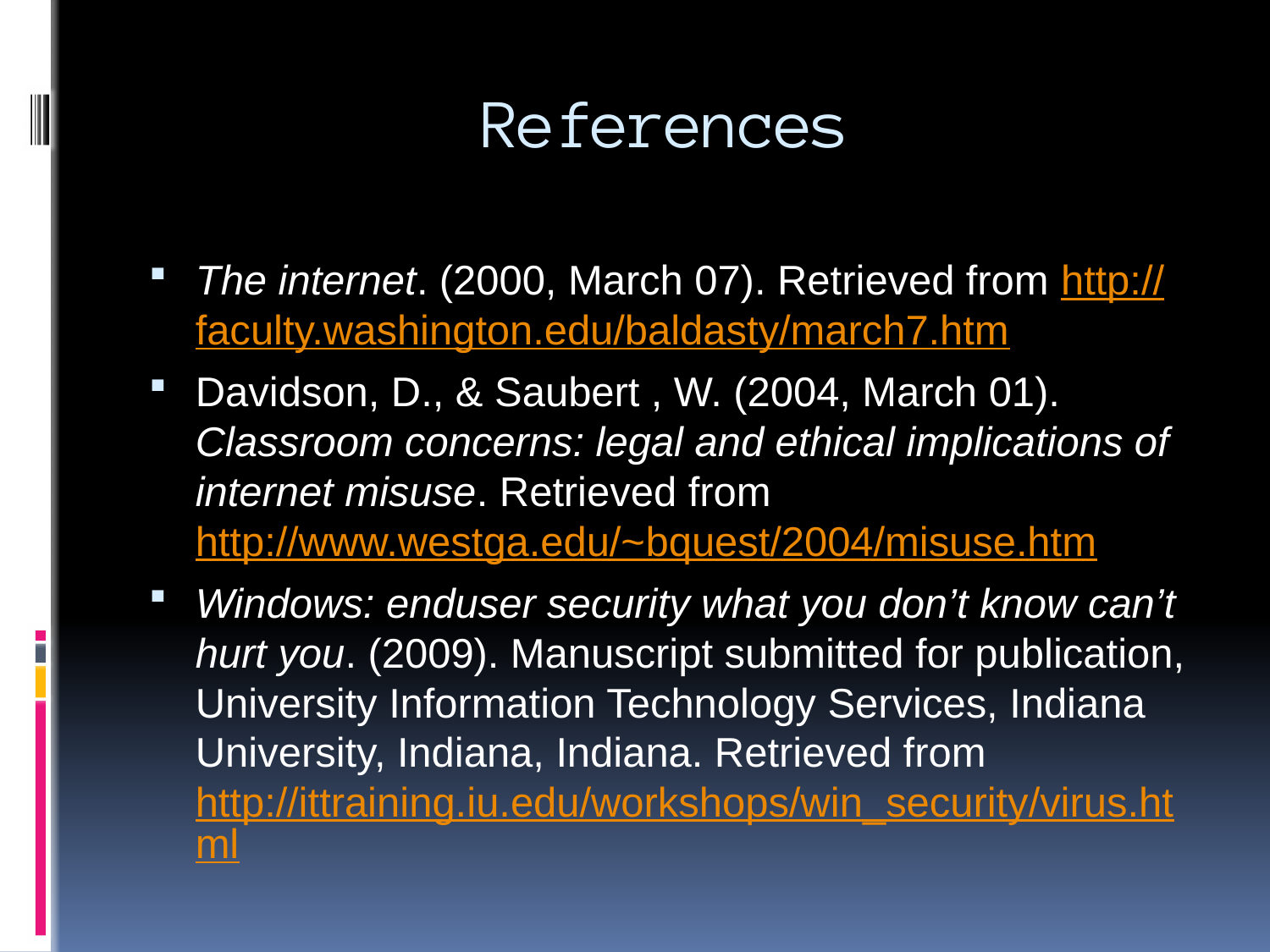

# References
The internet. (2000, March 07). Retrieved from http://faculty.washington.edu/baldasty/march7.htm
Davidson, D., & Saubert , W. (2004, March 01). Classroom concerns: legal and ethical implications of internet misuse. Retrieved from http://www.westga.edu/~bquest/2004/misuse.htm
Windows: enduser security what you don’t know can’t hurt you. (2009). Manuscript submitted for publication, University Information Technology Services, Indiana University, Indiana, Indiana. Retrieved from http://ittraining.iu.edu/workshops/win_security/virus.html